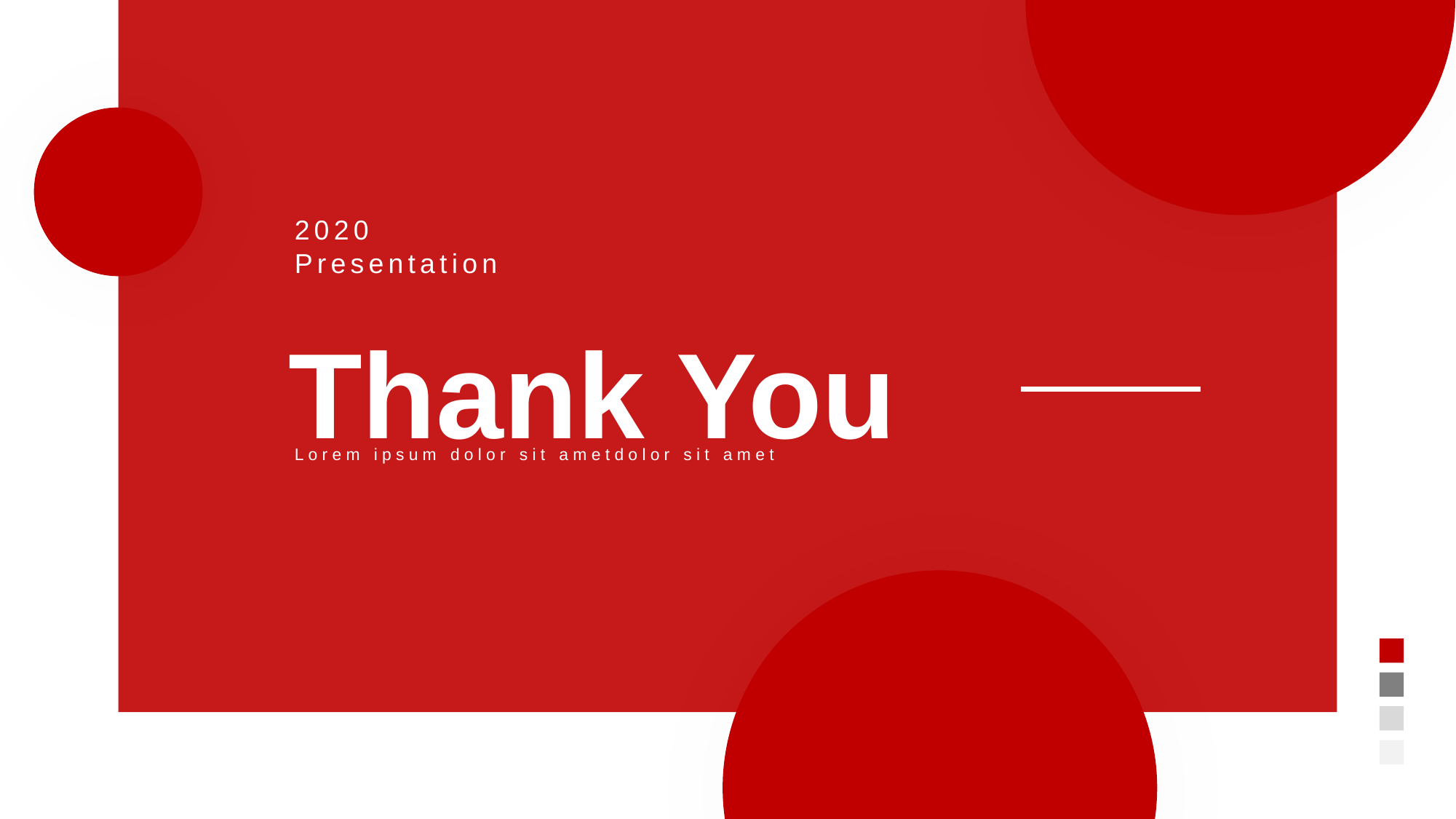

2020 Presentation
Thank You
Lorem ipsum dolor sit ametdolor sit amet